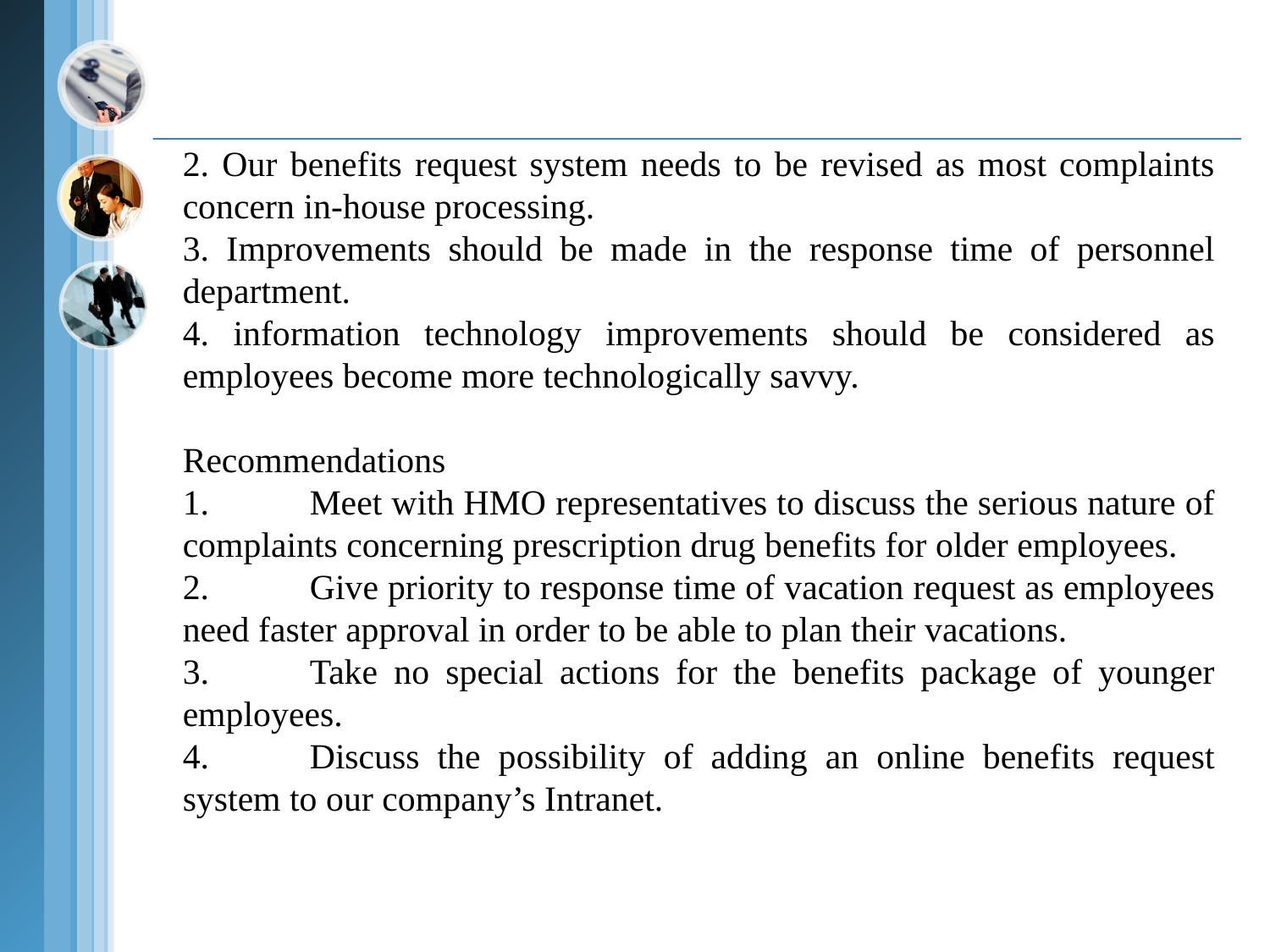

2. Our benefits request system needs to be revised as most complaints concern in-house processing.
3. Improvements should be made in the response time of personnel department.
4. information technology improvements should be considered as employees become more technologically savvy.

Recommendations
1.	Meet with HMO representatives to discuss the serious nature of complaints concerning prescription drug benefits for older employees.
2.	Give priority to response time of vacation request as employees need faster approval in order to be able to plan their vacations.
3.	Take no special actions for the benefits package of younger employees.
4.	Discuss the possibility of adding an online benefits request system to our company’s Intranet.